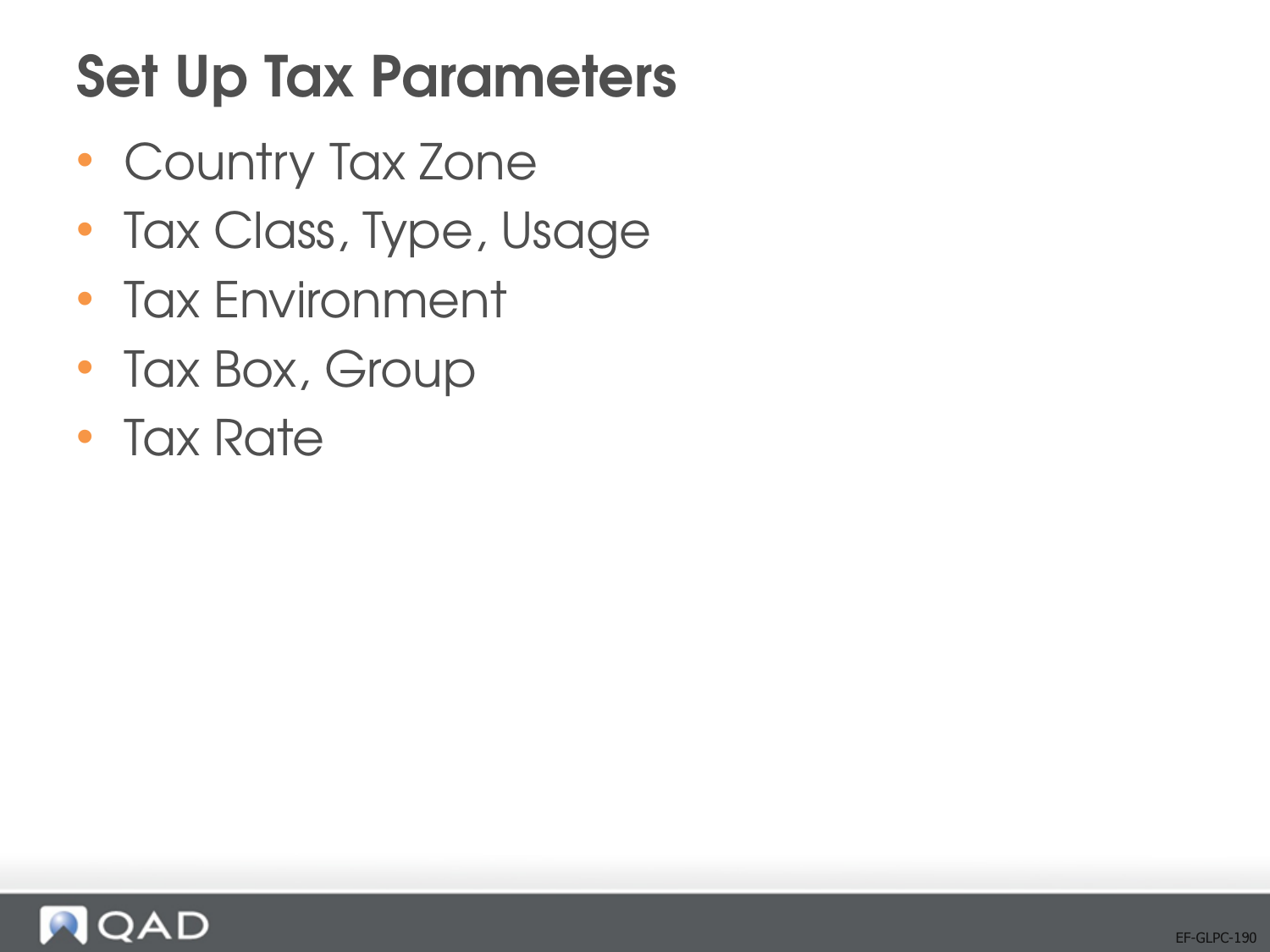

# Set Up Tax Parameters
Country Tax Zone
Tax Class, Type, Usage
Tax Environment
Tax Box, Group
Tax Rate

EF-GLPC-190